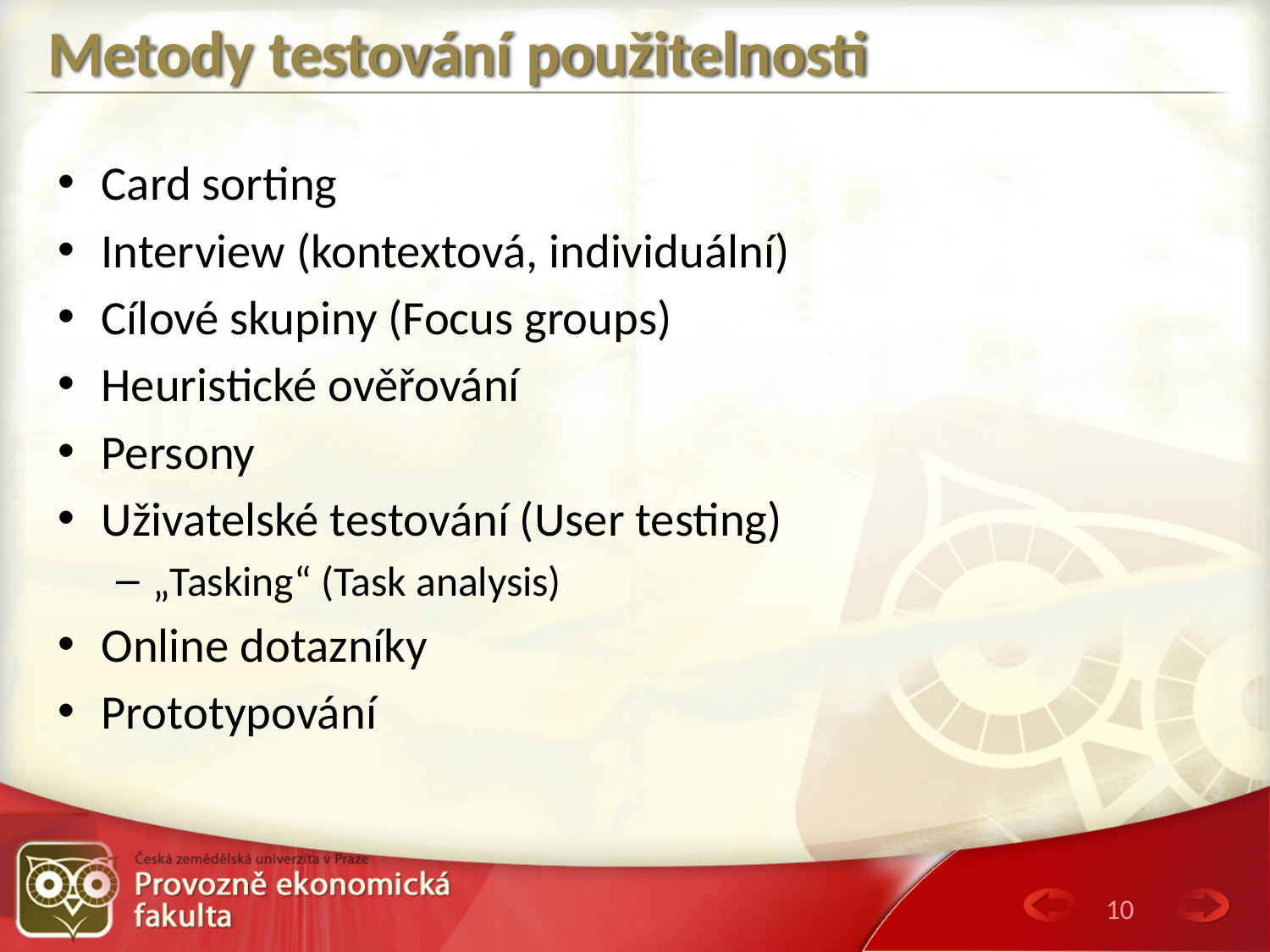

# Metody testování použitelnosti
Card sorting
Interview (kontextová, individuální)
Cílové skupiny (Focus groups)
Heuristické ověřování
Persony
Uživatelské testování (User testing)
„Tasking“ (Task analysis)
Online dotazníky
Prototypování